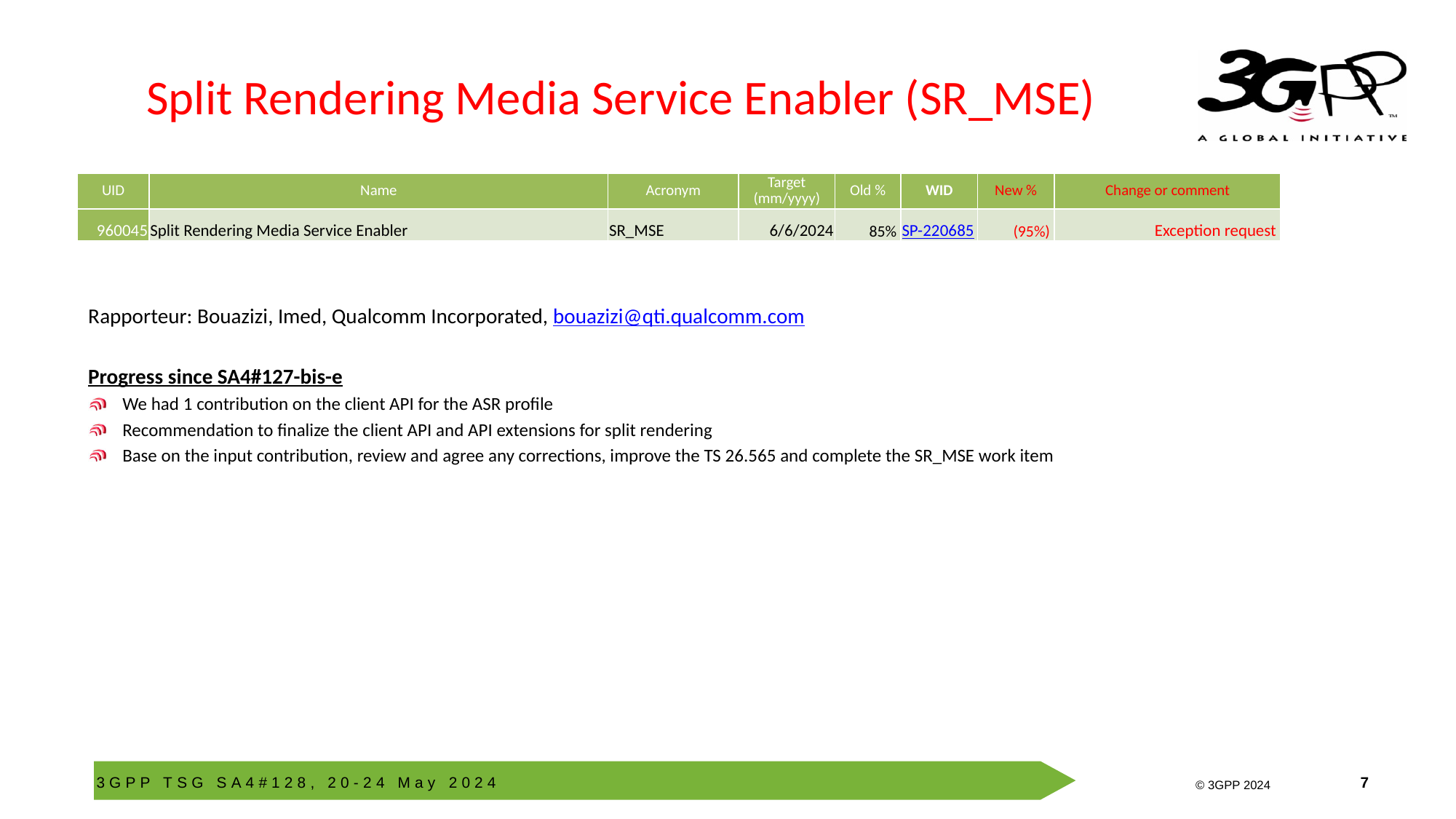

# Split Rendering Media Service Enabler (SR_MSE)
| UID | Name | Acronym | Target (mm/yyyy) | Old % | WID | New % | Change or comment |
| --- | --- | --- | --- | --- | --- | --- | --- |
| 960045 | Split Rendering Media Service Enabler | SR\_MSE | 6/6/2024 | 85% | SP-220685 | (95%) | Exception request |
Rapporteur: Bouazizi, Imed, Qualcomm Incorporated, bouazizi@qti.qualcomm.com

Progress since SA4#127-bis-e
We had 1 contribution on the client API for the ASR profile
Recommendation to finalize the client API and API extensions for split rendering
Base on the input contribution, review and agree any corrections, improve the TS 26.565 and complete the SR_MSE work item